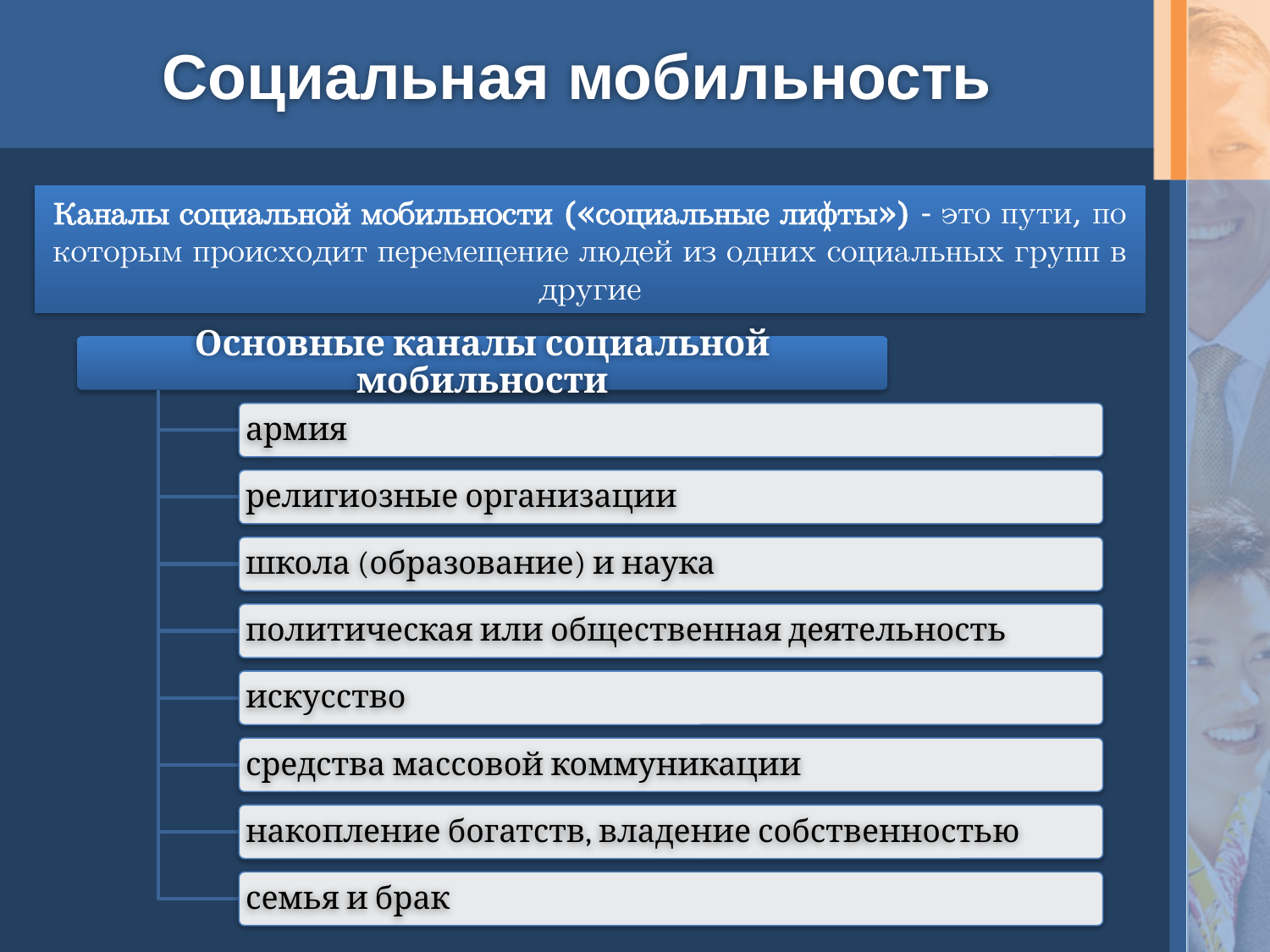

# Социальная мобильность
Каналы социальной мобильности («социальные лифты») - это пути, по которым происходит перемещение людей из одних социальных групп в другие

Основные каналы социальной мобильности

армия

религиозные организации

школа (образование) и наука

политическая или общественная деятельность

искусство

средства массовой коммуникации

накопление богатств, владение собственностью

семья и брак